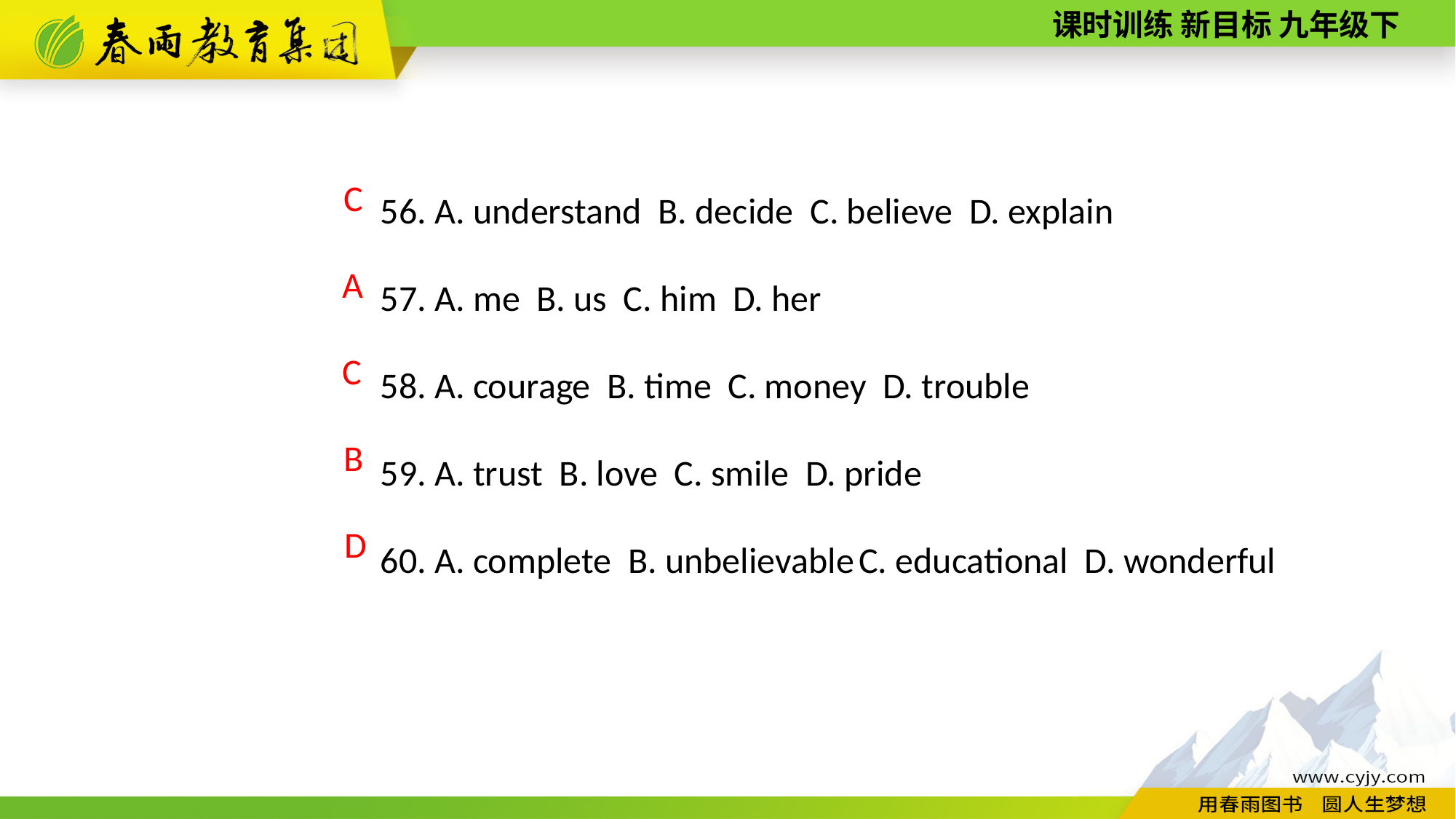

56. A. understand  B. decide  C. believe  D. explain
57. A. me  B. us  C. him  D. her
58. A. courage  B. time  C. money  D. trouble
59. A. trust  B. love  C. smile  D. pride
60. A. complete  B. unbelievable C. educational  D. wonderful
C
A
C
B
D